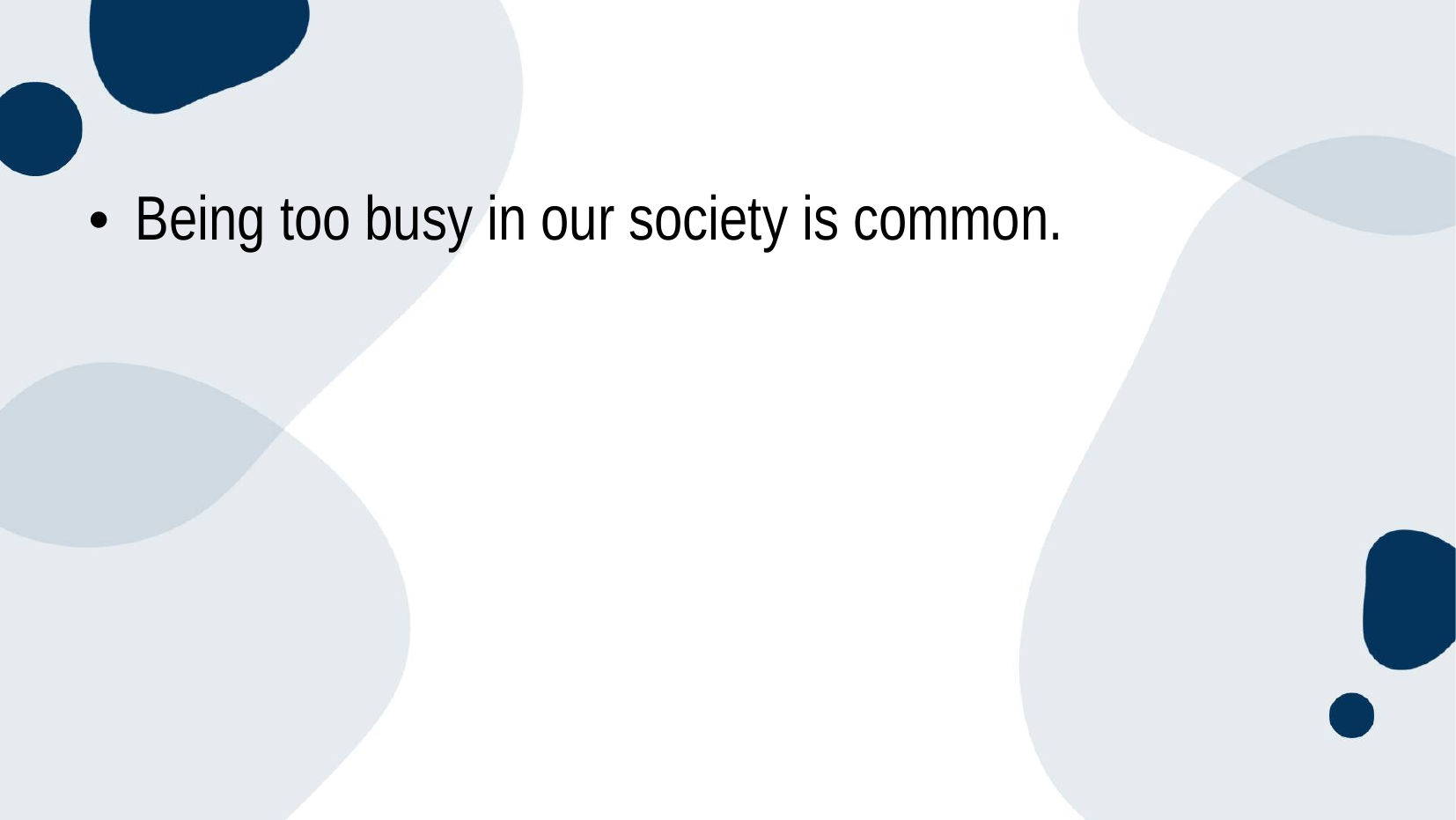

Being too busy in our society is common.